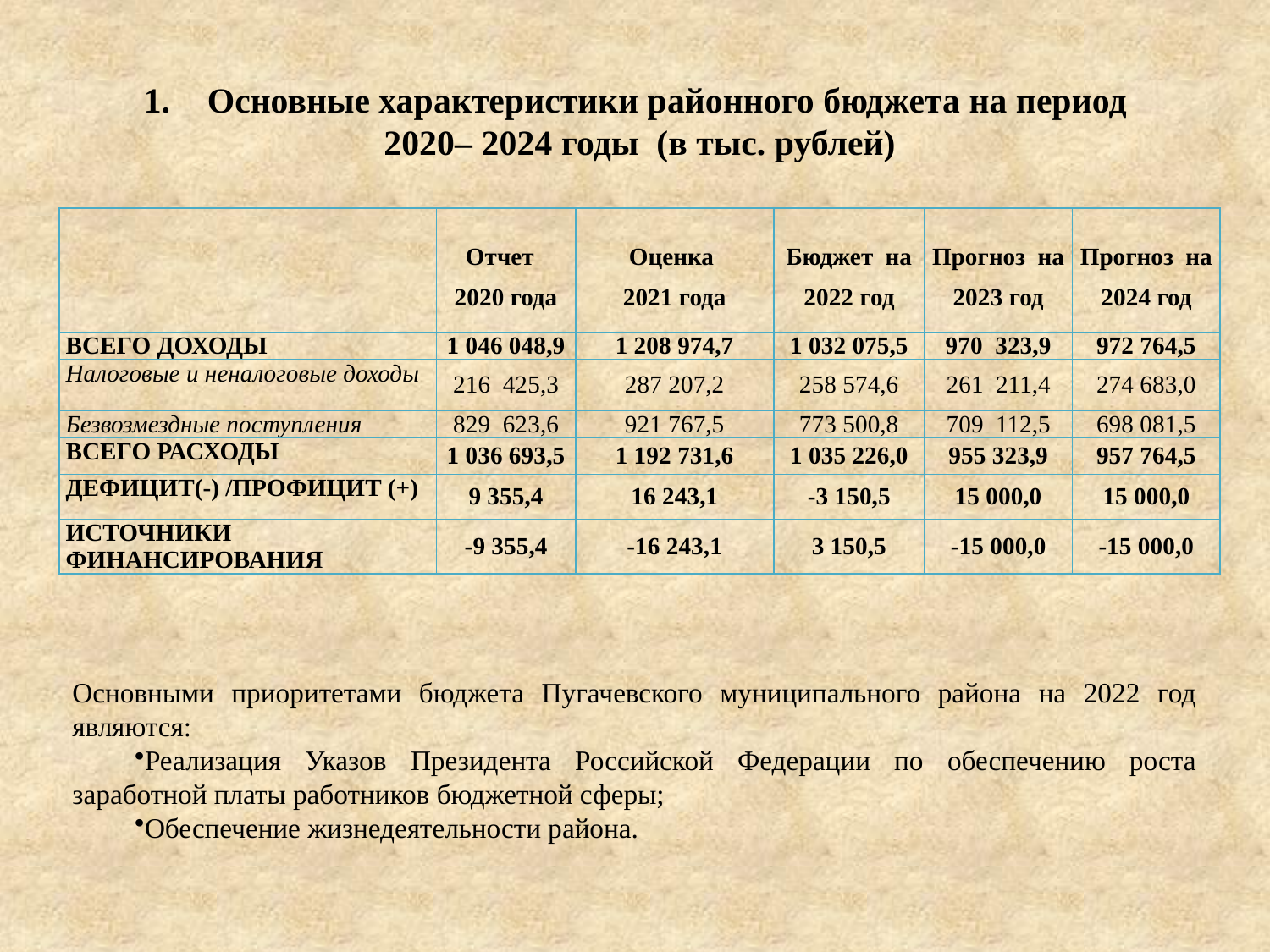

Основные характеристики районного бюджета на период
2020– 2024 годы  (в тыс. рублей)
|  | Отчет 2020 года | Оценка 2021 года | Бюджет на 2022 год | Прогноз на 2023 год | Прогноз на 2024 год |
| --- | --- | --- | --- | --- | --- |
| ВСЕГО ДОХОДЫ | 1 046 048,9 | 1 208 974,7 | 1 032 075,5 | 970 323,9 | 972 764,5 |
| Налоговые и неналоговые доходы | 216 425,3 | 287 207,2 | 258 574,6 | 261 211,4 | 274 683,0 |
| Безвозмездные поступления | 829 623,6 | 921 767,5 | 773 500,8 | 709 112,5 | 698 081,5 |
| ВСЕГО РАСХОДЫ | 1 036 693,5 | 1 192 731,6 | 1 035 226,0 | 955 323,9 | 957 764,5 |
| ДЕФИЦИТ(-) /ПРОФИЦИТ (+) | 9 355,4 | 16 243,1 | -3 150,5 | 15 000,0 | 15 000,0 |
| ИСТОЧНИКИ ФИНАНСИРОВАНИЯ | -9 355,4 | -16 243,1 | 3 150,5 | -15 000,0 | -15 000,0 |
|  |
| --- |
|  |
| --- |
Основными приоритетами бюджета Пугачевского муниципального района на 2022 год являются:
Реализация Указов Президента Российской Федерации по обеспечению роста заработной платы работников бюджетной сферы;
Обеспечение жизнедеятельности района.